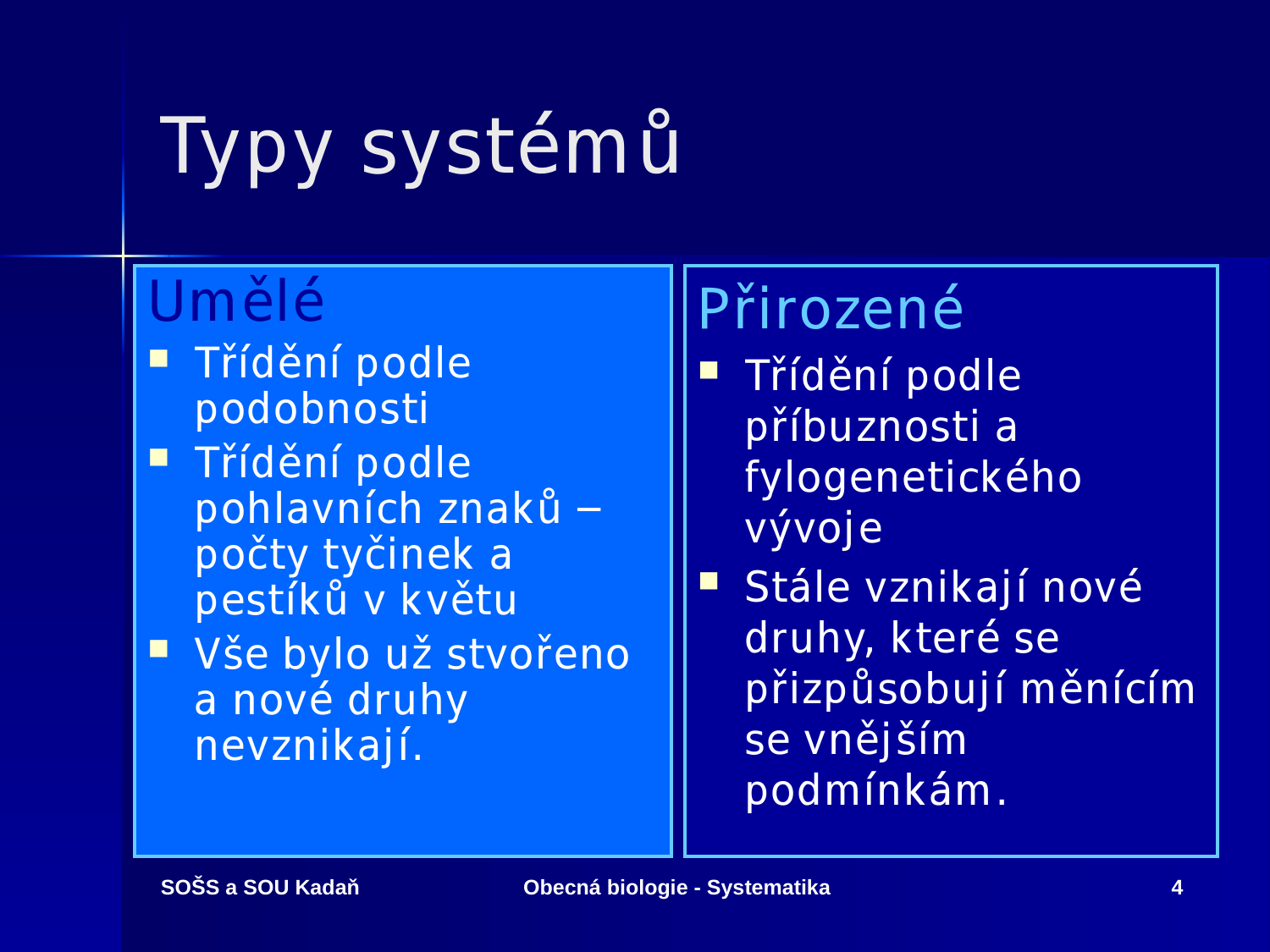

# Typy systémů
Umělé
Třídění podle podobnosti
Třídění podle pohlavních znaků – počty tyčinek a pestíků v květu
Vše bylo už stvořeno a nové druhy nevznikají.

Přirozené
Třídění podle příbuznosti a fylogenetického vývoje
Stále vznikají nové druhy, které se přizpůsobují měnícím se vnějším podmínkám.
SOŠS a SOU Kadaň
Obecná biologie - Systematika
4